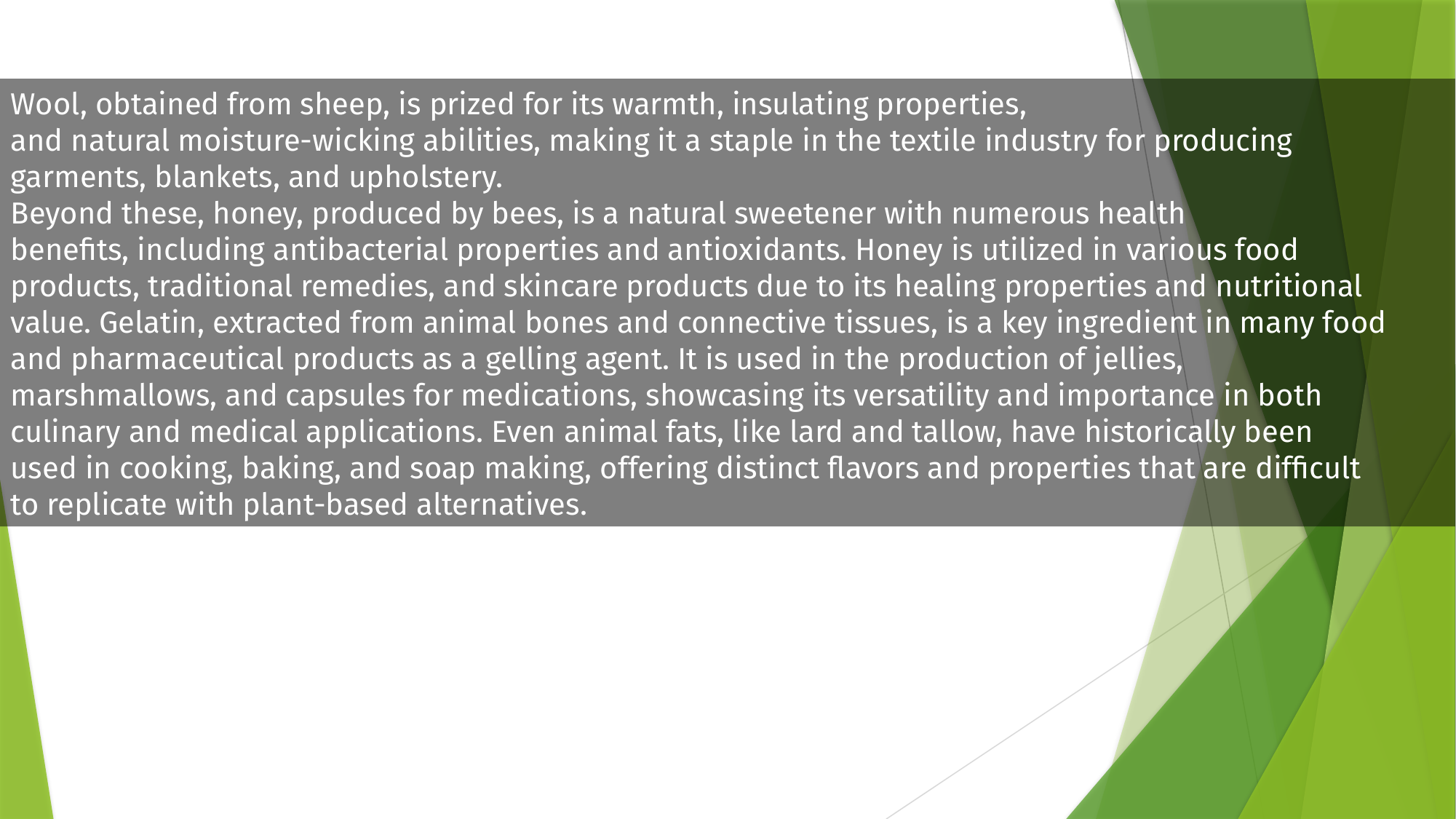

Wool, obtained from sheep, is prized for its warmth, insulating properties,
and natural moisture-wicking abilities, making it a staple in the textile industry for producing
garments, blankets, and upholstery.
Beyond these, honey, produced by bees, is a natural sweetener with numerous health
benefits, including antibacterial properties and antioxidants. Honey is utilized in various food
products, traditional remedies, and skincare products due to its healing properties and nutritional
value. Gelatin, extracted from animal bones and connective tissues, is a key ingredient in many food
and pharmaceutical products as a gelling agent. It is used in the production of jellies,
marshmallows, and capsules for medications, showcasing its versatility and importance in both
culinary and medical applications. Even animal fats, like lard and tallow, have historically been
used in cooking, baking, and soap making, offering distinct flavors and properties that are difficult
to replicate with plant-based alternatives.